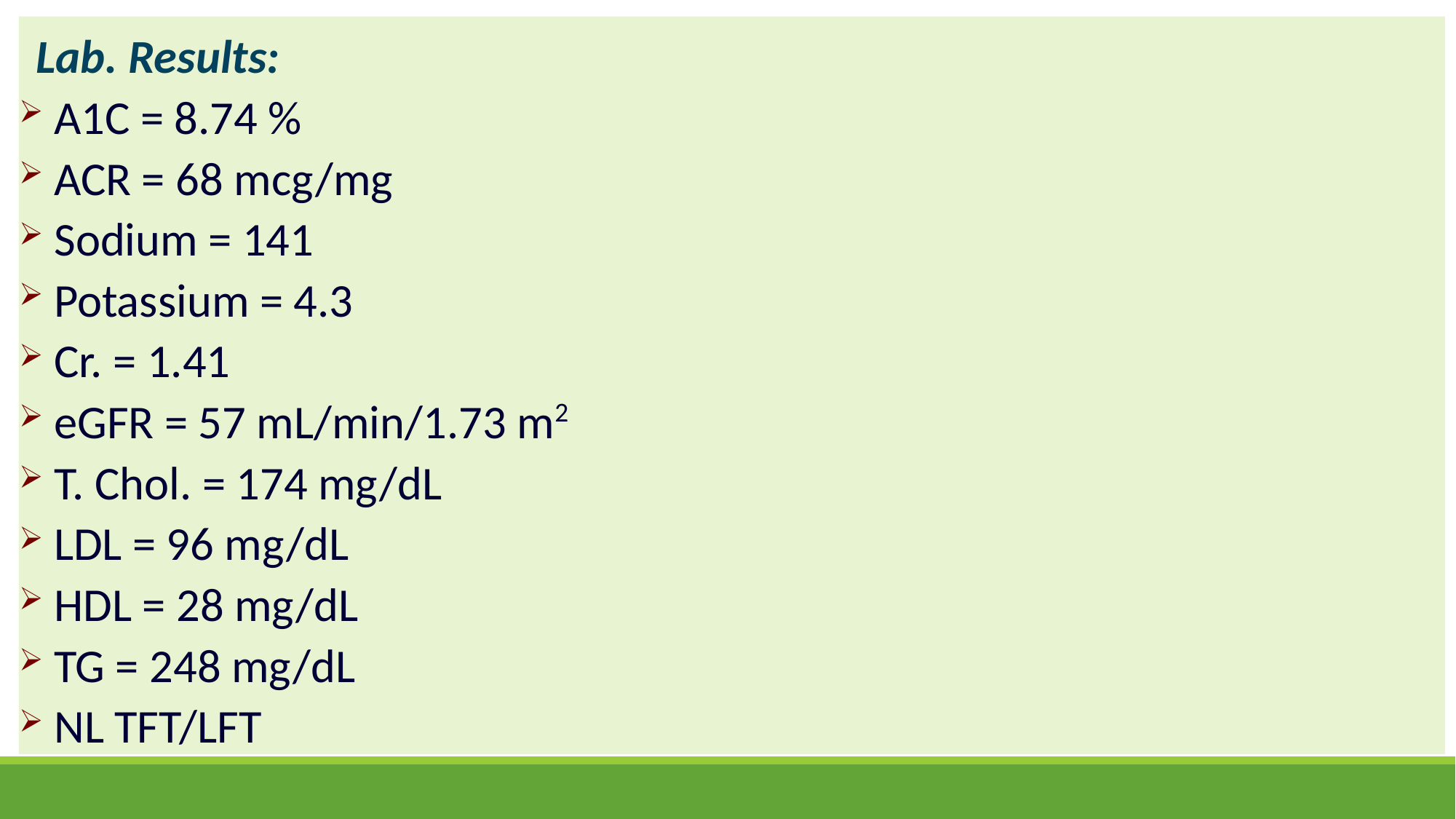

Lab. Results:
 A1C = 8.74 %
 ACR = 68 mcg/mg
 Sodium = 141
 Potassium = 4.3
 Cr. = 1.41
 eGFR = 57 mL/min/1.73 m2
 T. Chol. = 174 mg/dL
 LDL = 96 mg/dL
 HDL = 28 mg/dL
 TG = 248 mg/dL
 NL TFT/LFT